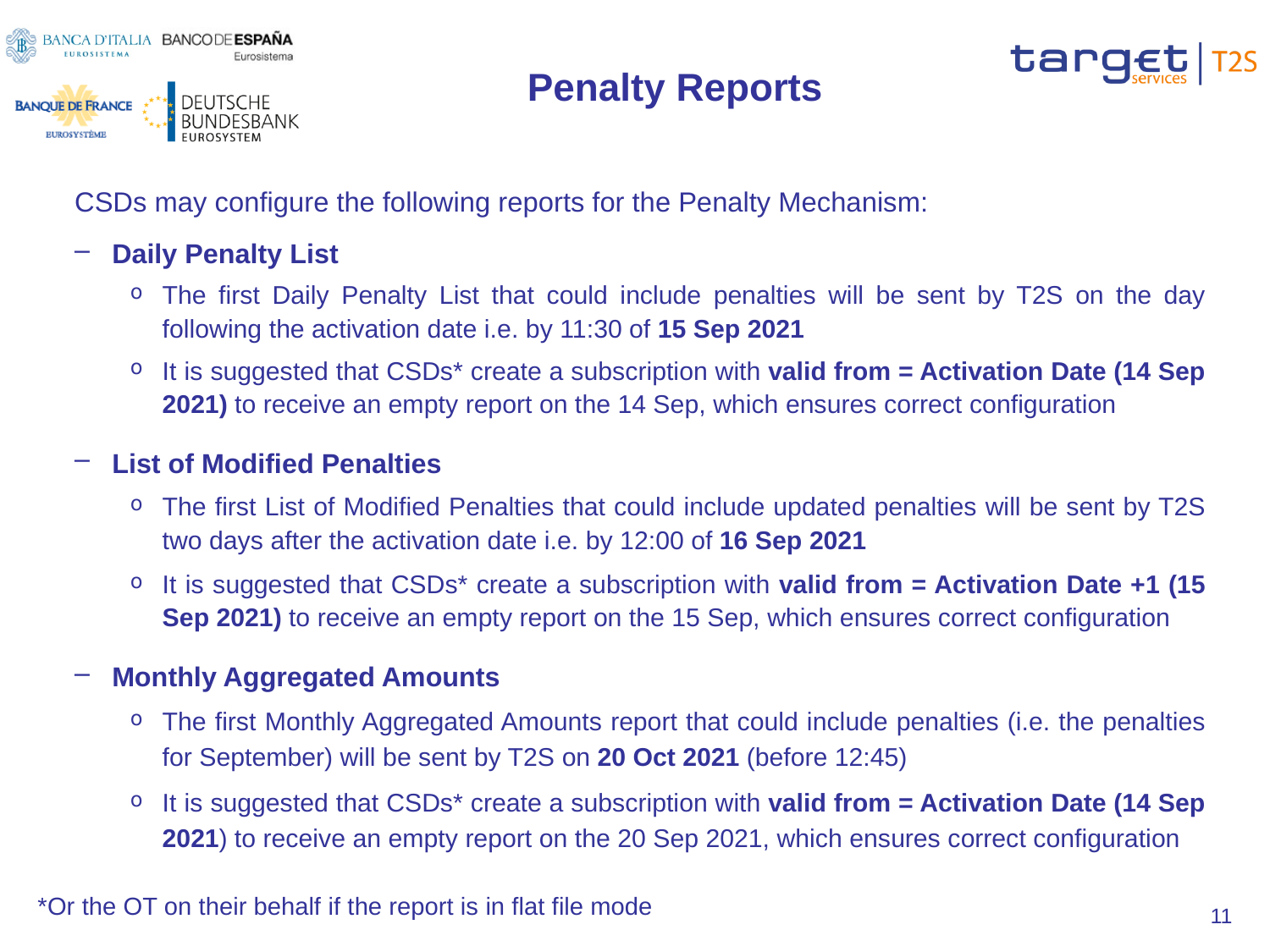

# Penalty Reports
CSDs may configure the following reports for the Penalty Mechanism:
Daily Penalty List
The first Daily Penalty List that could include penalties will be sent by T2S on the day following the activation date i.e. by 11:30 of 15 Sep 2021
It is suggested that CSDs* create a subscription with valid from = Activation Date (14 Sep 2021) to receive an empty report on the 14 Sep, which ensures correct configuration
List of Modified Penalties
The first List of Modified Penalties that could include updated penalties will be sent by T2S two days after the activation date i.e. by 12:00 of 16 Sep 2021
It is suggested that CSDs* create a subscription with valid from = Activation Date +1 (15 Sep 2021) to receive an empty report on the 15 Sep, which ensures correct configuration
Monthly Aggregated Amounts
The first Monthly Aggregated Amounts report that could include penalties (i.e. the penalties for September) will be sent by T2S on 20 Oct 2021 (before 12:45)
It is suggested that CSDs* create a subscription with valid from = Activation Date (14 Sep 2021) to receive an empty report on the 20 Sep 2021, which ensures correct configuration
*Or the OT on their behalf if the report is in flat file mode

11